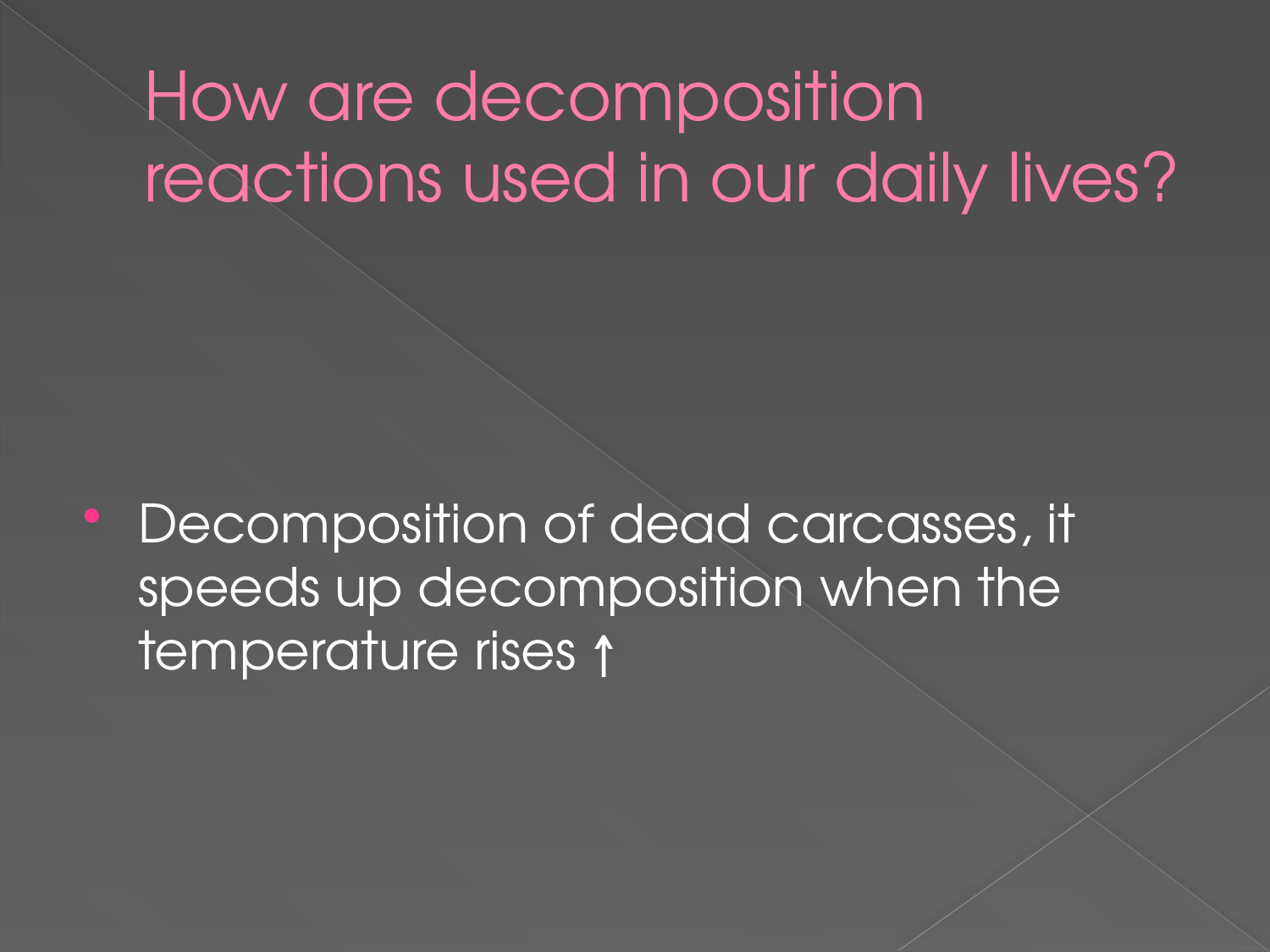

# How are decomposition reactions used in our daily lives?

Decomposition of dead carcasses, it speeds up decomposition when the temperature rises ↑